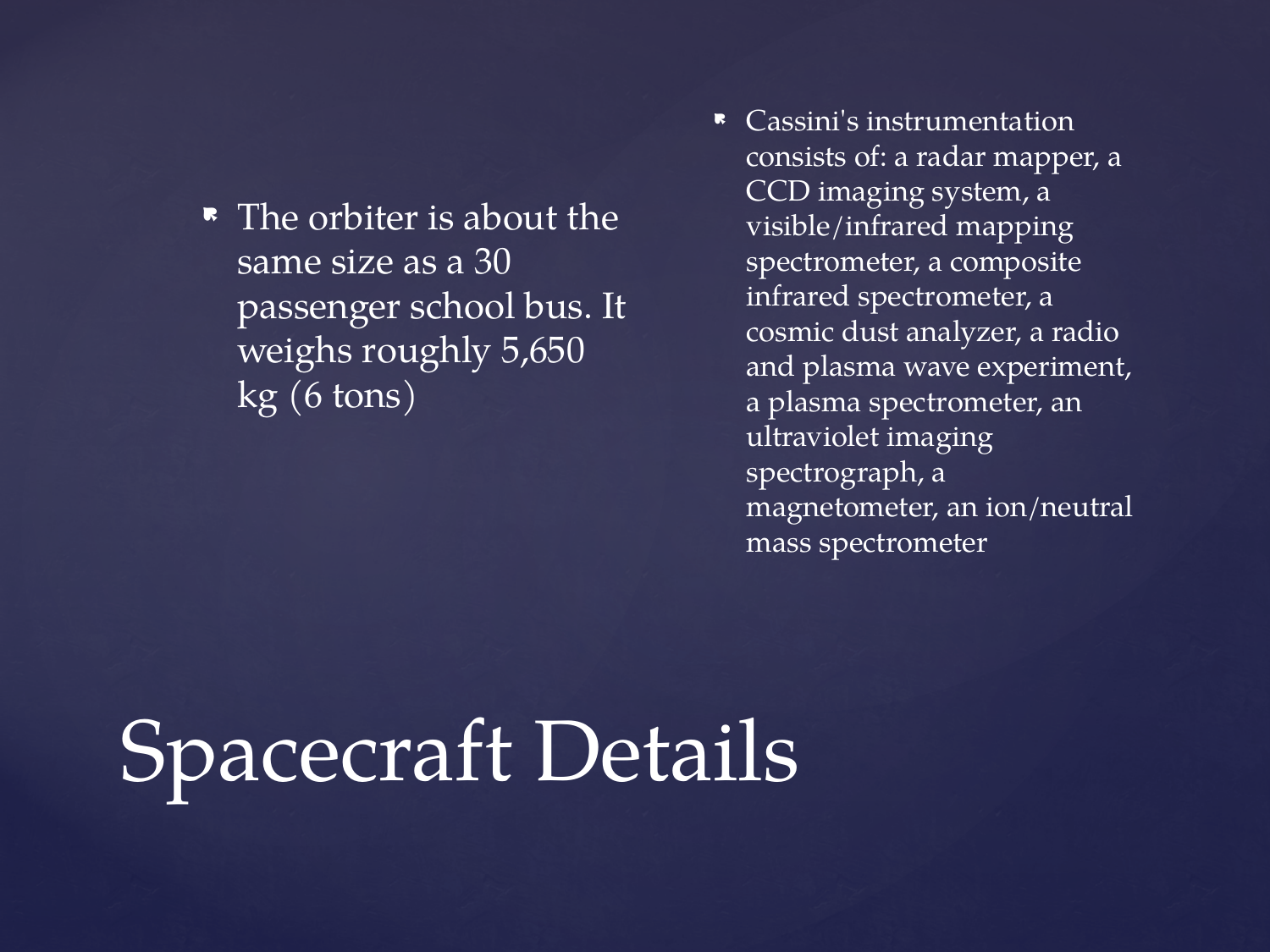

The orbiter is about the same size as a 30 passenger school bus. It weighs roughly 5,650 kg (6 tons)

Cassini's instrumentation consists of: a radar mapper, a CCD imaging system, a visible/infrared mapping spectrometer, a composite infrared spectrometer, a cosmic dust analyzer, a radio and plasma wave experiment, a plasma spectrometer, an ultraviolet imaging spectrograph, a magnetometer, an ion/neutral mass spectrometer
# Spacecraft Details